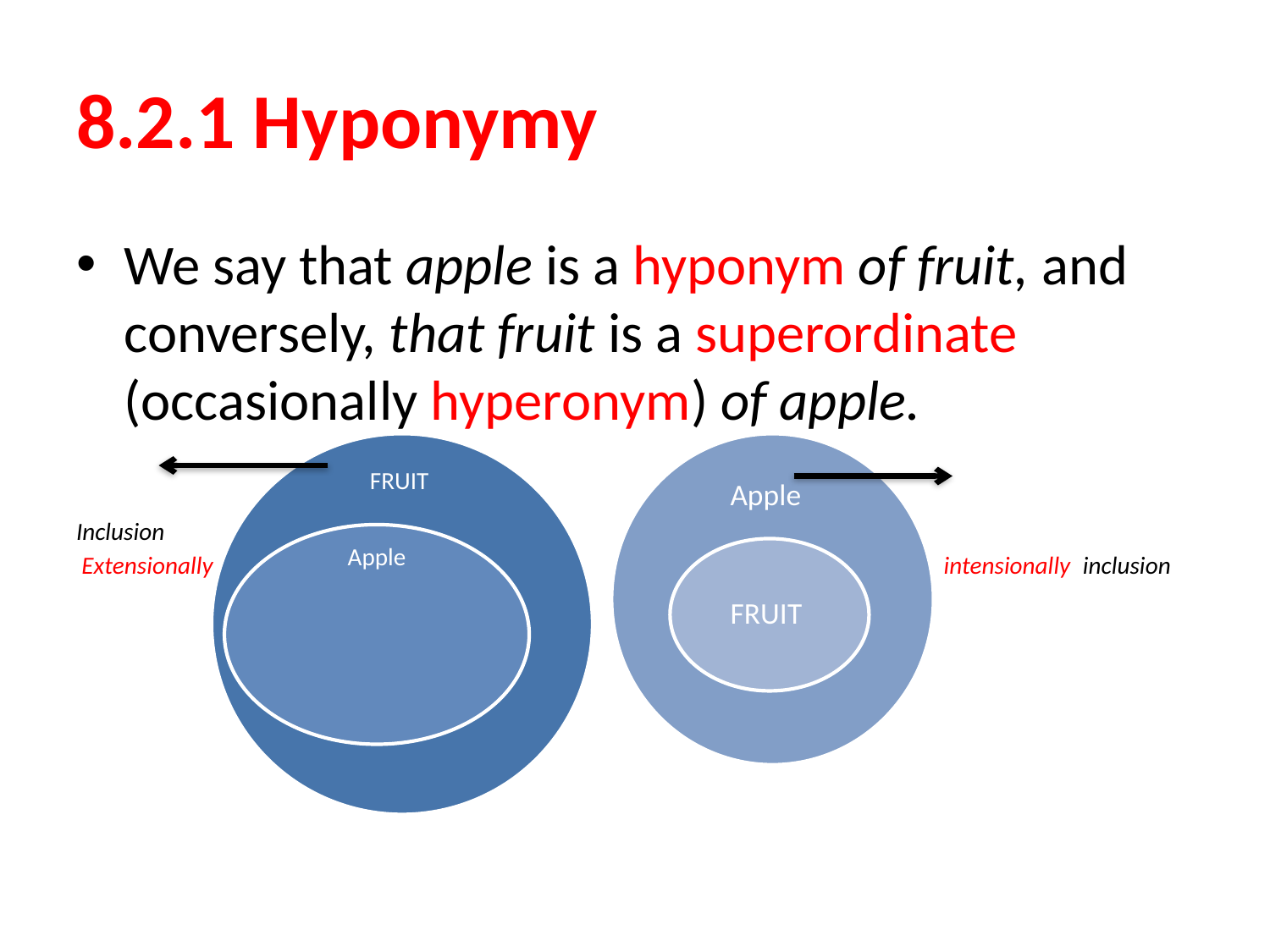

# 8.2.1 Hyponymy
We say that apple is a hyponym of fruit, and conversely, that fruit is a superordinate (occasionally hyperonym) of apple.

Inclusion
 Extensionally                                                                                                                                     intensionally  inclusion
FRUIT
Apple
Apple
FRUIT